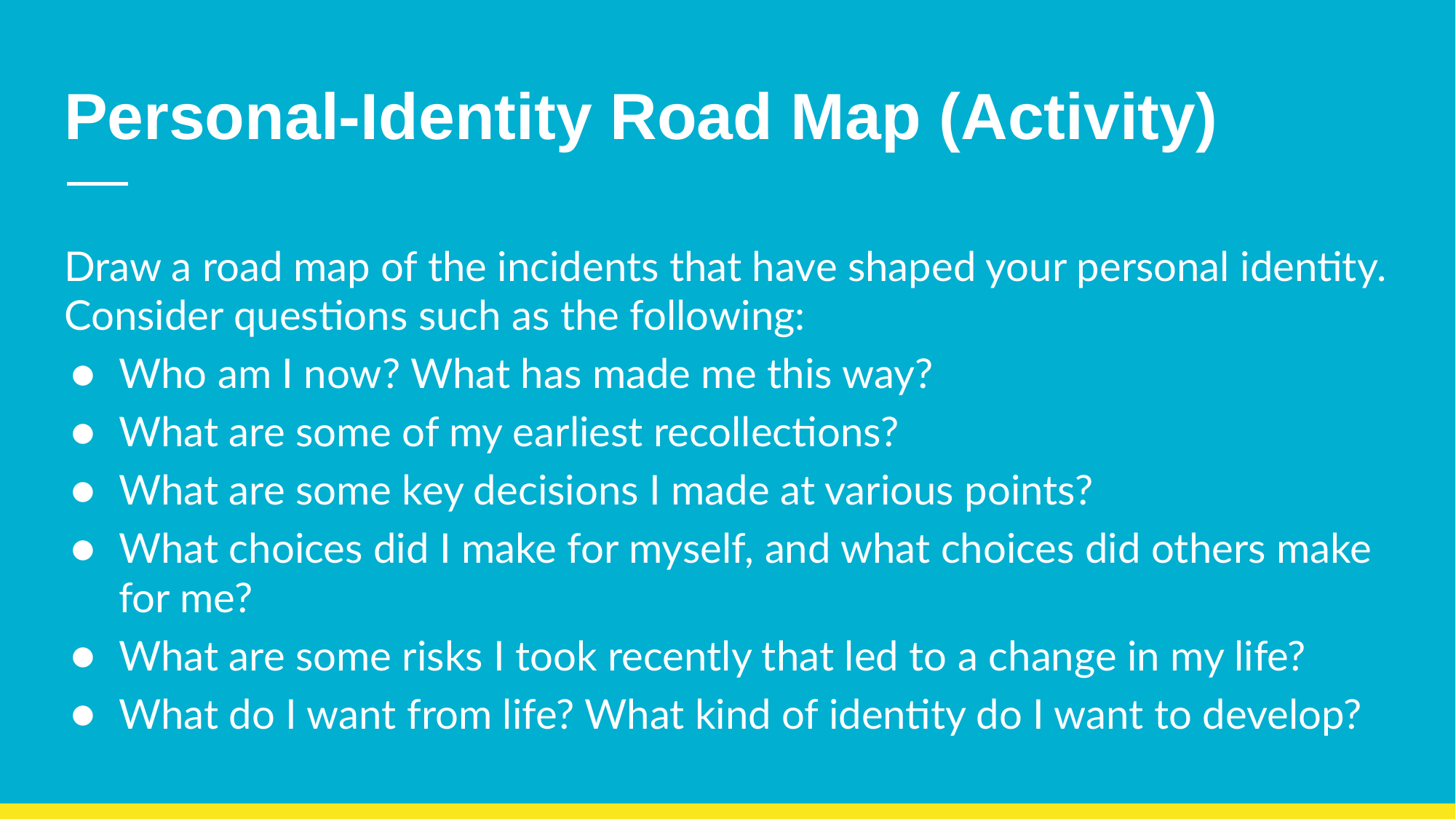

# Personal-Identity Road Map (Activity)
Draw a road map of the incidents that have shaped your personal identity. Consider questions such as the following:
Who am I now? What has made me this way?
What are some of my earliest recollections?
What are some key decisions I made at various points?
What choices did I make for myself, and what choices did others make for me?
What are some risks I took recently that led to a change in my life?
What do I want from life? What kind of identity do I want to develop?